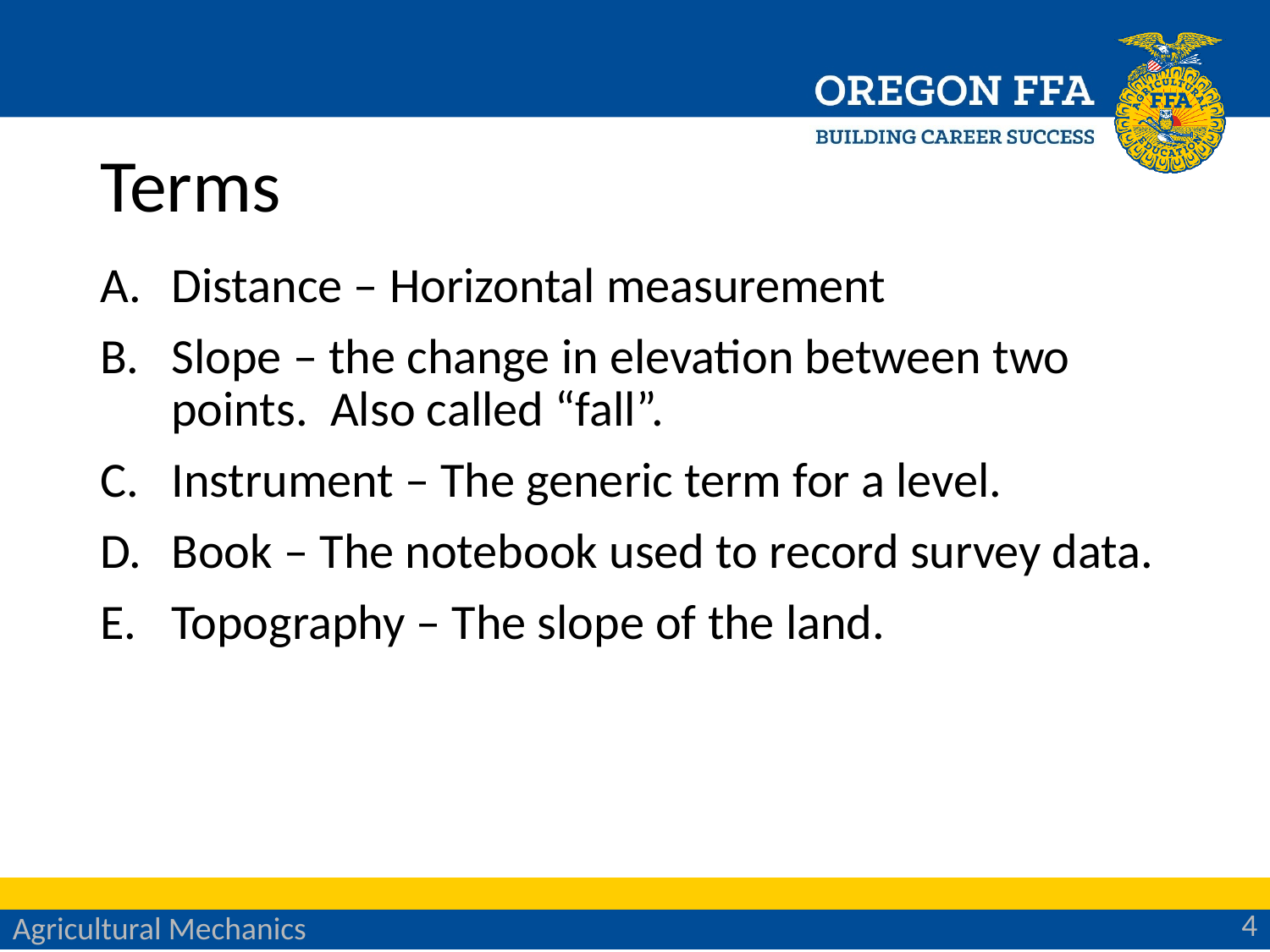

# Terms
Distance – Horizontal measurement
Slope – the change in elevation between two points.  Also called “fall”.
Instrument – The generic term for a level.
Book – The notebook used to record survey data.
Topography – The slope of the land.
4
Agricultural Mechanics